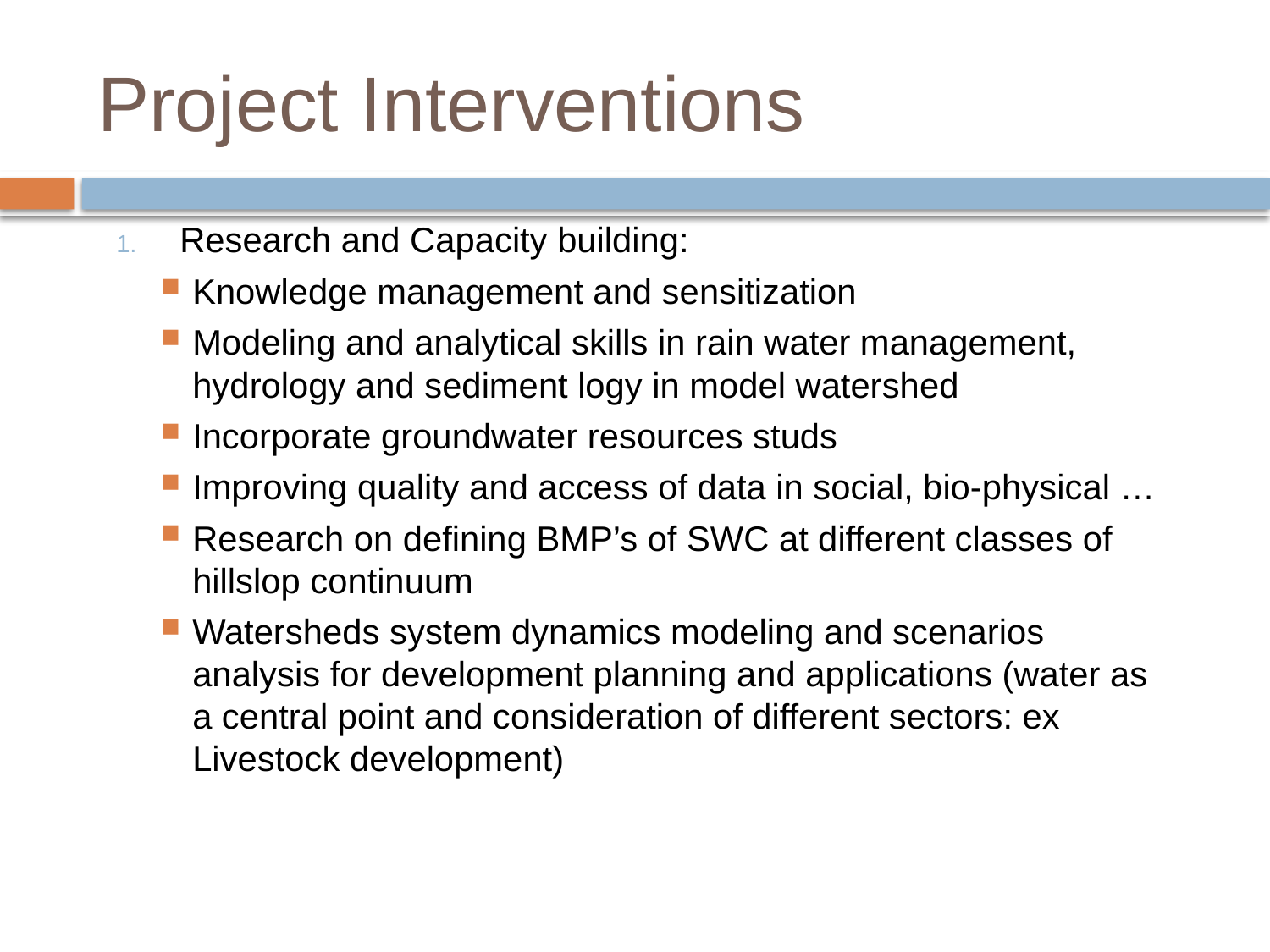

# Project Interventions
Research and Capacity building:
Knowledge management and sensitization
Modeling and analytical skills in rain water management,  hydrology and sediment logy in model watershed
Incorporate groundwater resources studs
Improving quality and access of data in social, bio-physical …
Research on defining BMP’s of SWC at different classes of hillslop continuum
Watersheds system dynamics modeling and scenarios analysis for development planning and applications (water as a central point and consideration of different sectors: ex Livestock development)